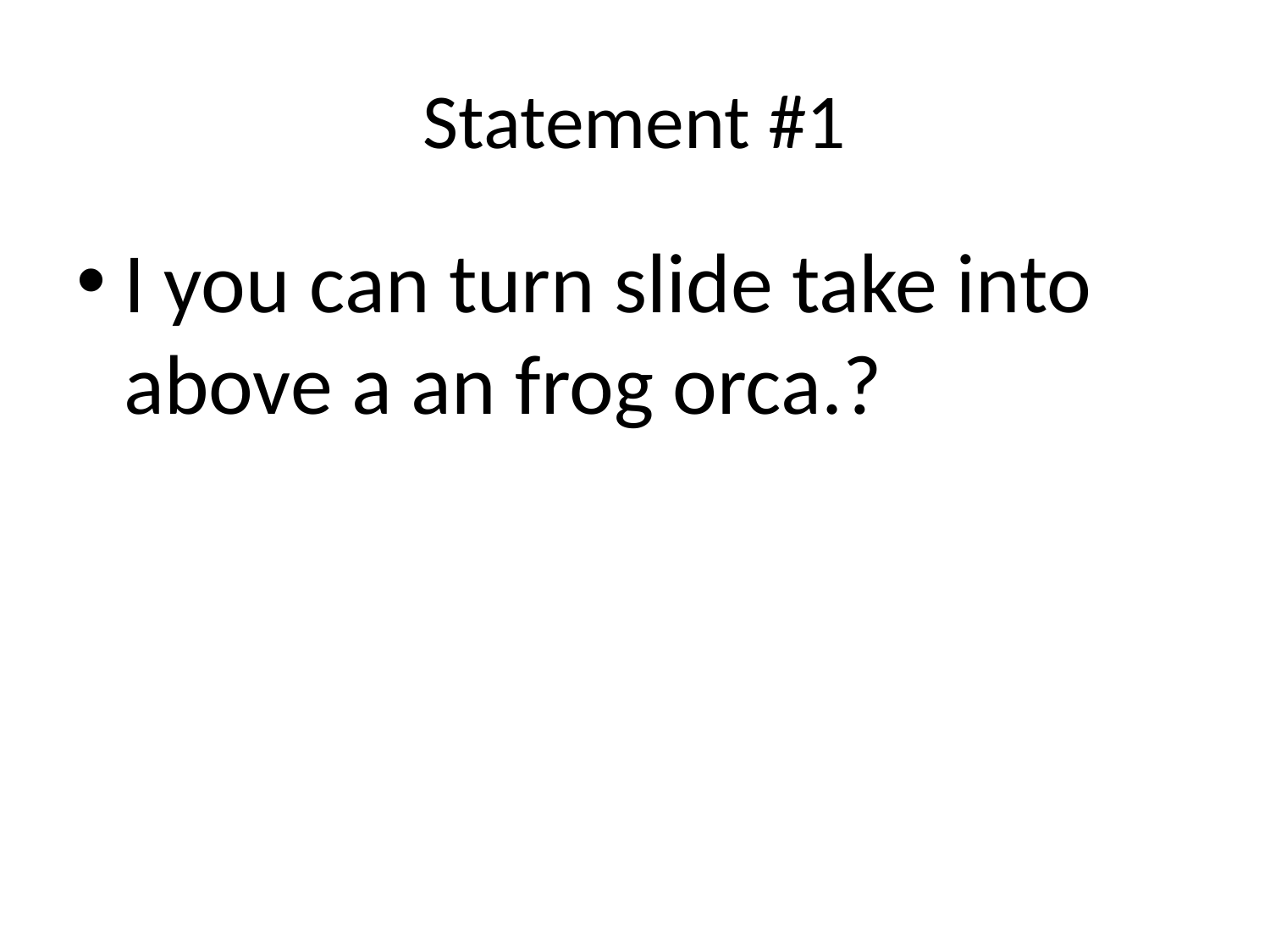

# Statement #1
I you can turn slide take into above a an frog orca.?